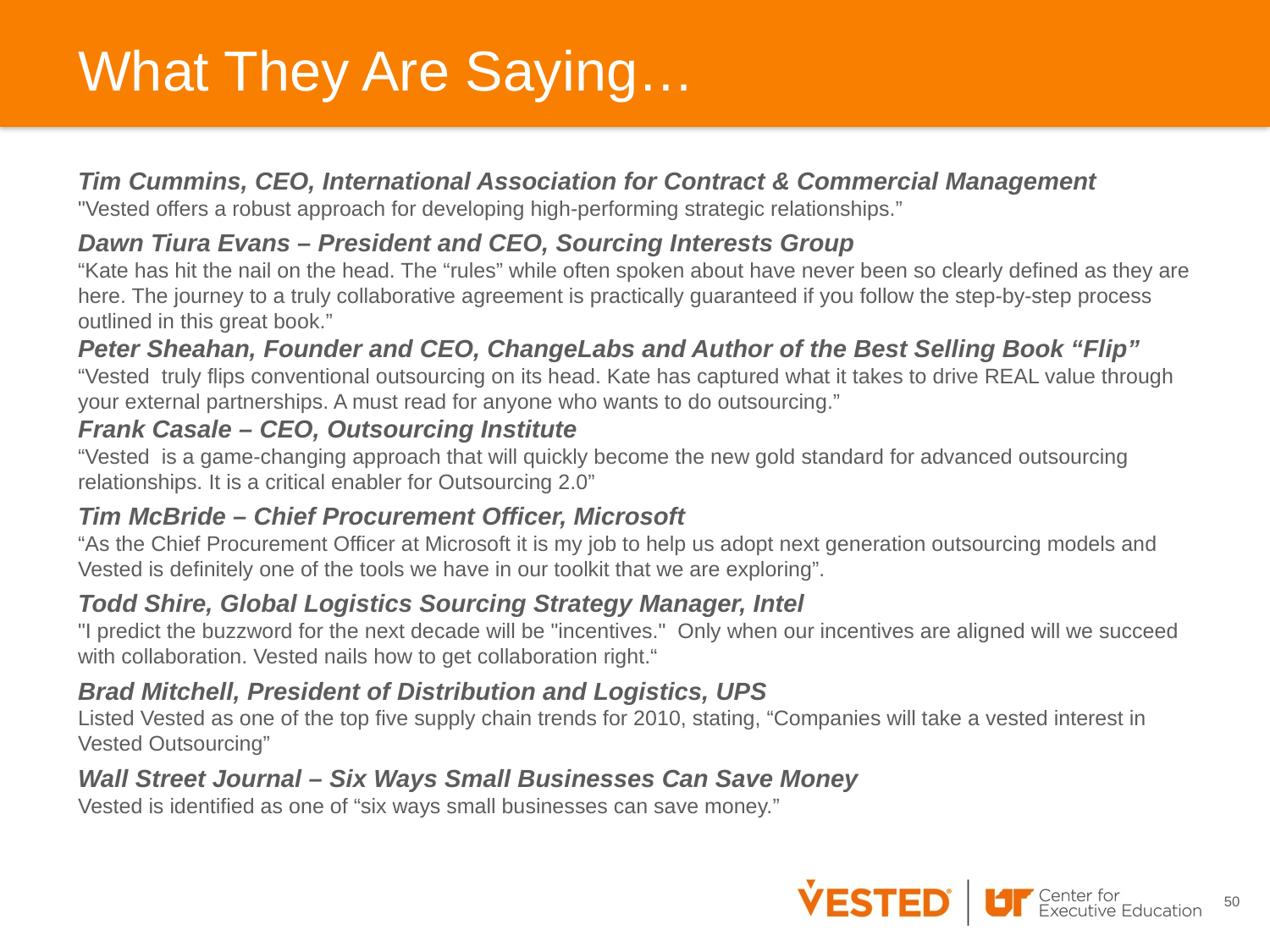

What They Are Saying…
Tim Cummins, CEO, International Association for Contract & Commercial Management
"Vested offers a robust approach for developing high-performing strategic relationships.”
Dawn Tiura Evans – President and CEO, Sourcing Interests Group
“Kate has hit the nail on the head. The “rules” while often spoken about have never been so clearly defined as they are here. The journey to a truly collaborative agreement is practically guaranteed if you follow the step-by-step process outlined in this great book.”
Peter Sheahan, Founder and CEO, ChangeLabs and Author of the Best Selling Book “Flip”
“Vested  truly flips conventional outsourcing on its head. Kate has captured what it takes to drive REAL value through your external partnerships. A must read for anyone who wants to do outsourcing.”
Frank Casale – CEO, Outsourcing Institute
“Vested  is a game-changing approach that will quickly become the new gold standard for advanced outsourcing relationships. It is a critical enabler for Outsourcing 2.0”
Tim McBride – Chief Procurement Officer, Microsoft
“As the Chief Procurement Officer at Microsoft it is my job to help us adopt next generation outsourcing models and Vested is definitely one of the tools we have in our toolkit that we are exploring”.
Todd Shire, Global Logistics Sourcing Strategy Manager, Intel
"I predict the buzzword for the next decade will be "incentives."  Only when our incentives are aligned will we succeed with collaboration. Vested nails how to get collaboration right.“
Brad Mitchell, President of Distribution and Logistics, UPS
Listed Vested as one of the top five supply chain trends for 2010, stating, “Companies will take a vested interest in Vested Outsourcing”
Wall Street Journal – Six Ways Small Businesses Can Save Money
Vested is identified as one of “six ways small businesses can save money.”

50